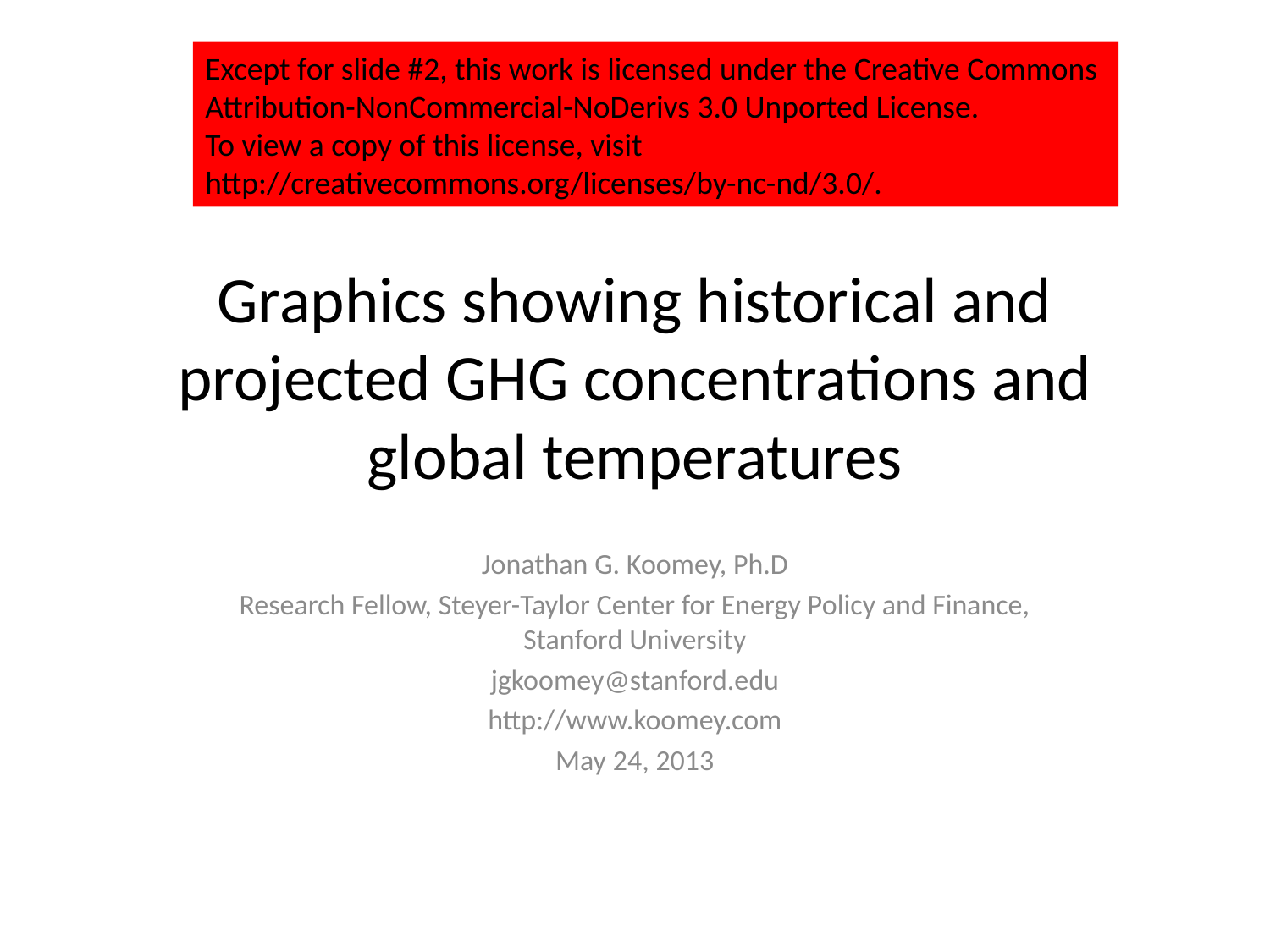

Except for slide #2, this work is licensed under the Creative Commons
Attribution-NonCommercial-NoDerivs 3.0 Unported License.
To view a copy of this license, visit
http://creativecommons.org/licenses/by-nc-nd/3.0/.
# Graphics showing historical and projected GHG concentrations and global temperatures
Jonathan G. Koomey, Ph.D
Research Fellow, Steyer-Taylor Center for Energy Policy and Finance, Stanford University
jgkoomey@stanford.edu
http://www.koomey.com
May 24, 2013